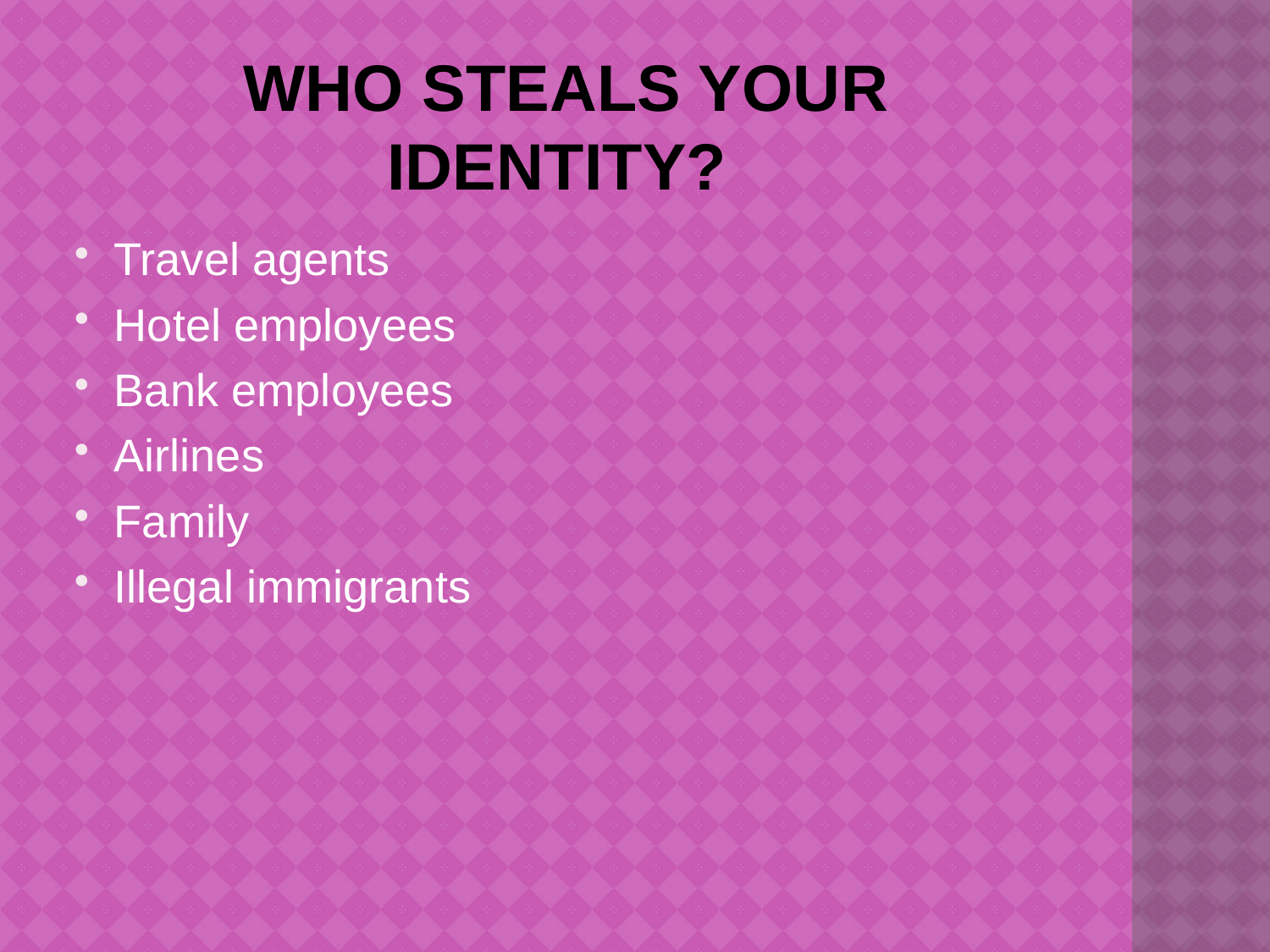

# Who steals your identity?
Travel agents
Hotel employees
Bank employees
Airlines
Family
Illegal immigrants